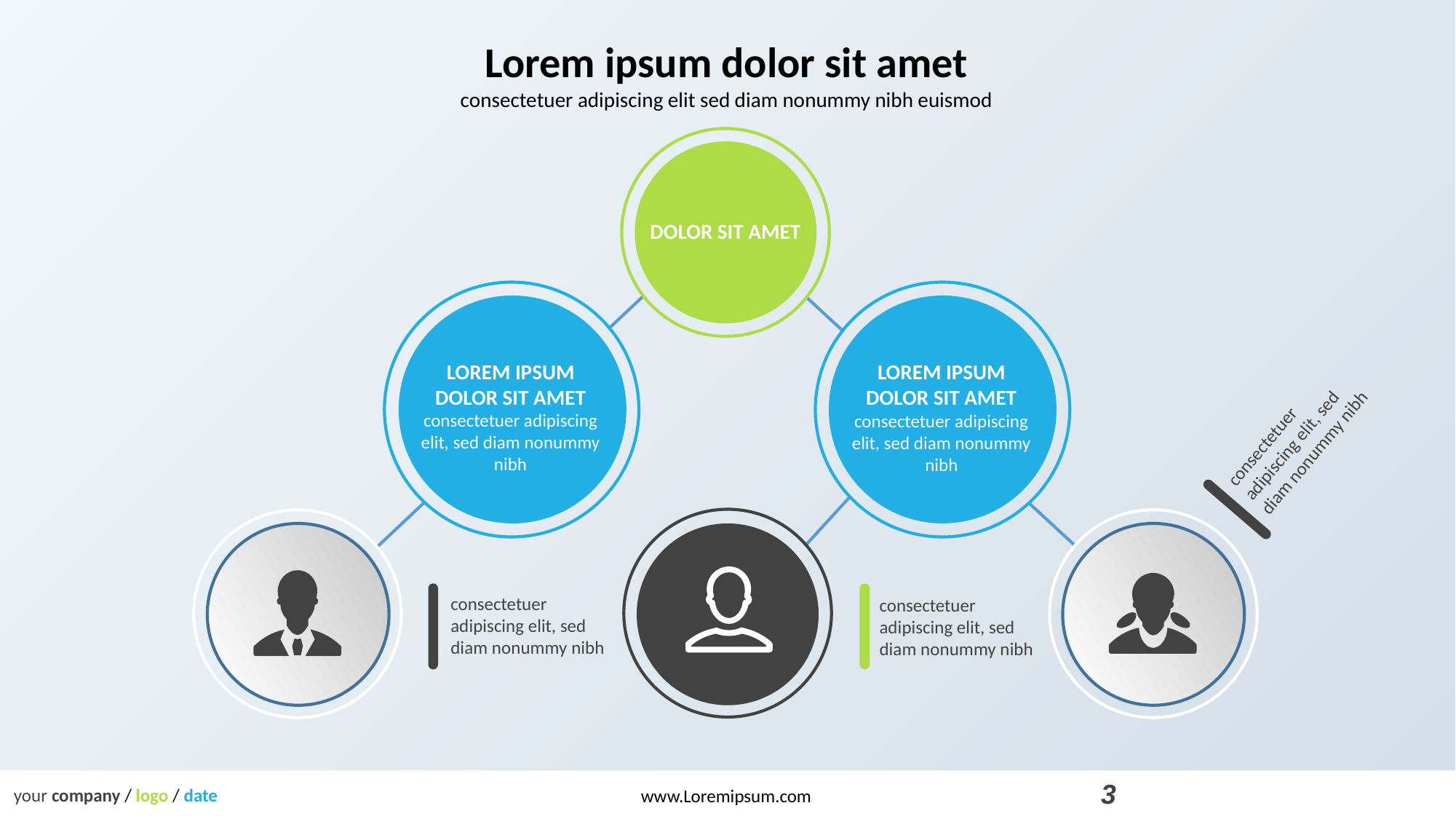

Lorem ipsum dolor sit amet
consectetuer adipiscing elit sed diam nonummy nibh euismod

DOLOR SIT AMET

LOREM IPSUM DOLOR SIT AMET
consectetuer adipiscing elit, sed diam nonummy nibh
LOREM IPSUM DOLOR SIT AMET
consectetuer adipiscing elit, sed diam nonummy nibh
consectetuer adipiscing elit, sed diam nonummy nibh

consectetuer adipiscing elit, sed diam nonummy nibh
consectetuer adipiscing elit, sed diam nonummy nibh

3

3
your company / logo / date
www.Loremipsum.com